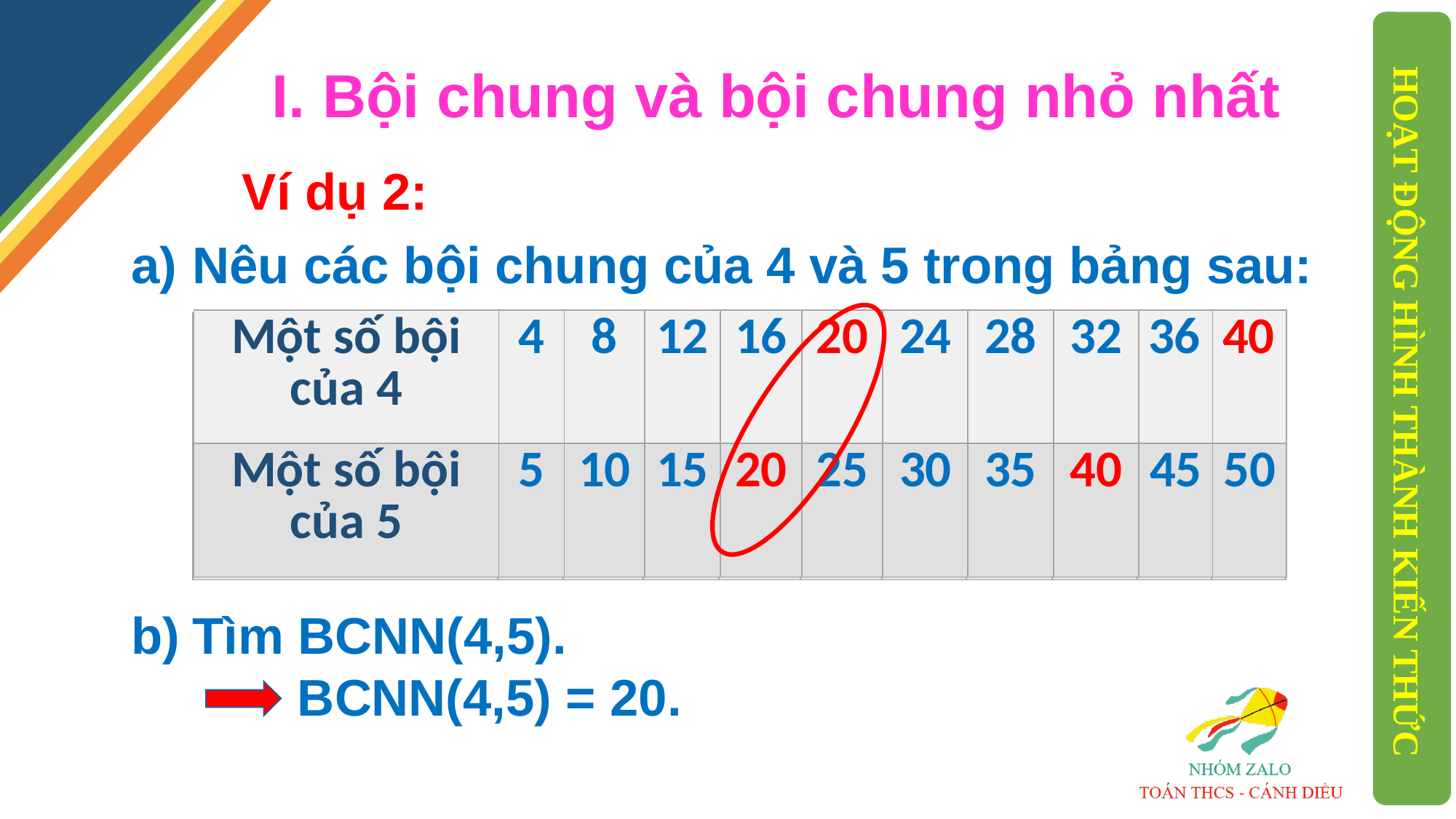

I. Bội chung và bội chung nhỏ nhất
Ví dụ 2:
Nêu các bội chung của 4 và 5 trong bảng sau:

Tìm BCNN(4,5).
	    BCNN(4,5) = 20.

| Một số bội của 4 | 4 | 8 | 12 | 16 | 20 | 24 | 28 | 32 | 36 | 40 |
| --- | --- | --- | --- | --- | --- | --- | --- | --- | --- | --- |
| Một số bội của 5 | 5 | 10 | 15 | 20 | 25 | 30 | 35 | 40 | 45 | 50 |
| Một số bội của 4 | 4 | 8 | 12 | 16 | 20 | 24 | 28 | 32 | 36 | 40 |
| --- | --- | --- | --- | --- | --- | --- | --- | --- | --- | --- |
| Một số bội của 5 | 5 | 10 | 15 | 20 | 25 | 30 | 35 | 40 | 45 | 50 |

HOẠT ĐỘNG HÌNH THÀNH KIẾN THỨC